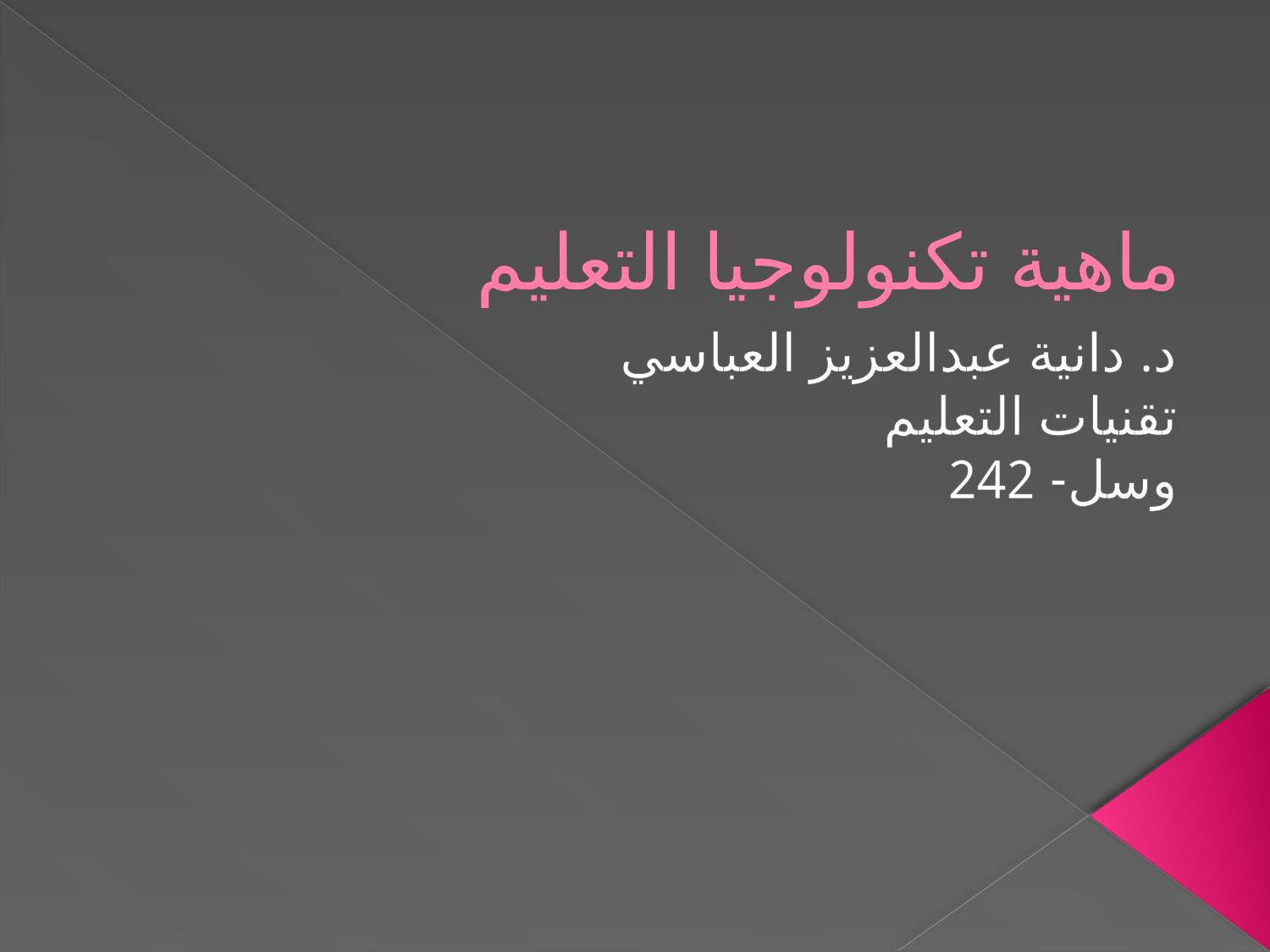

# ماهية تكنولوجيا التعليم
د. دانية عبدالعزيز العباسي
تقنيات التعليم
وسل- 242